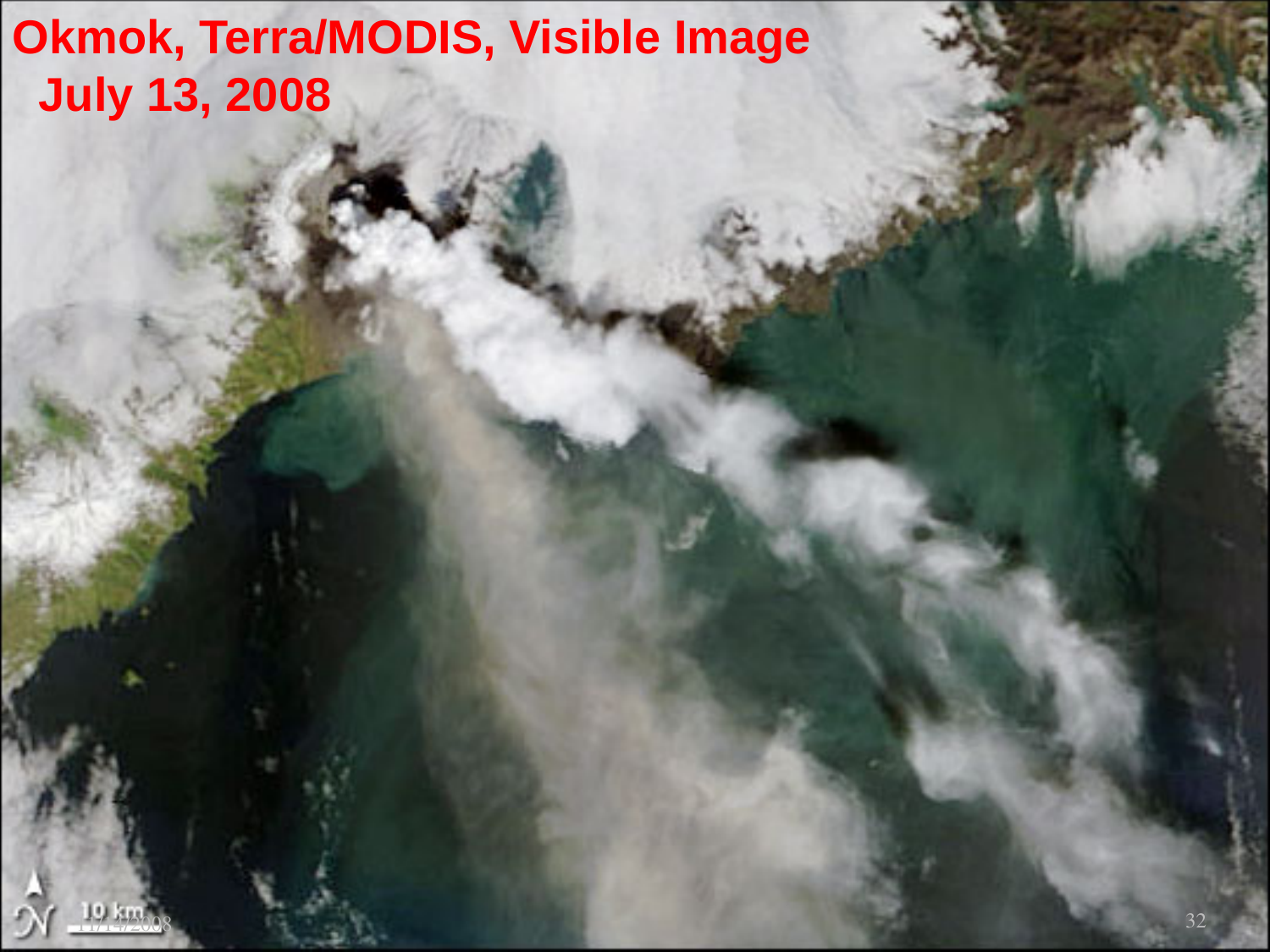

# Okmok, Terra/MODIS, Visible Image July 13, 2008
11/14/2008
32